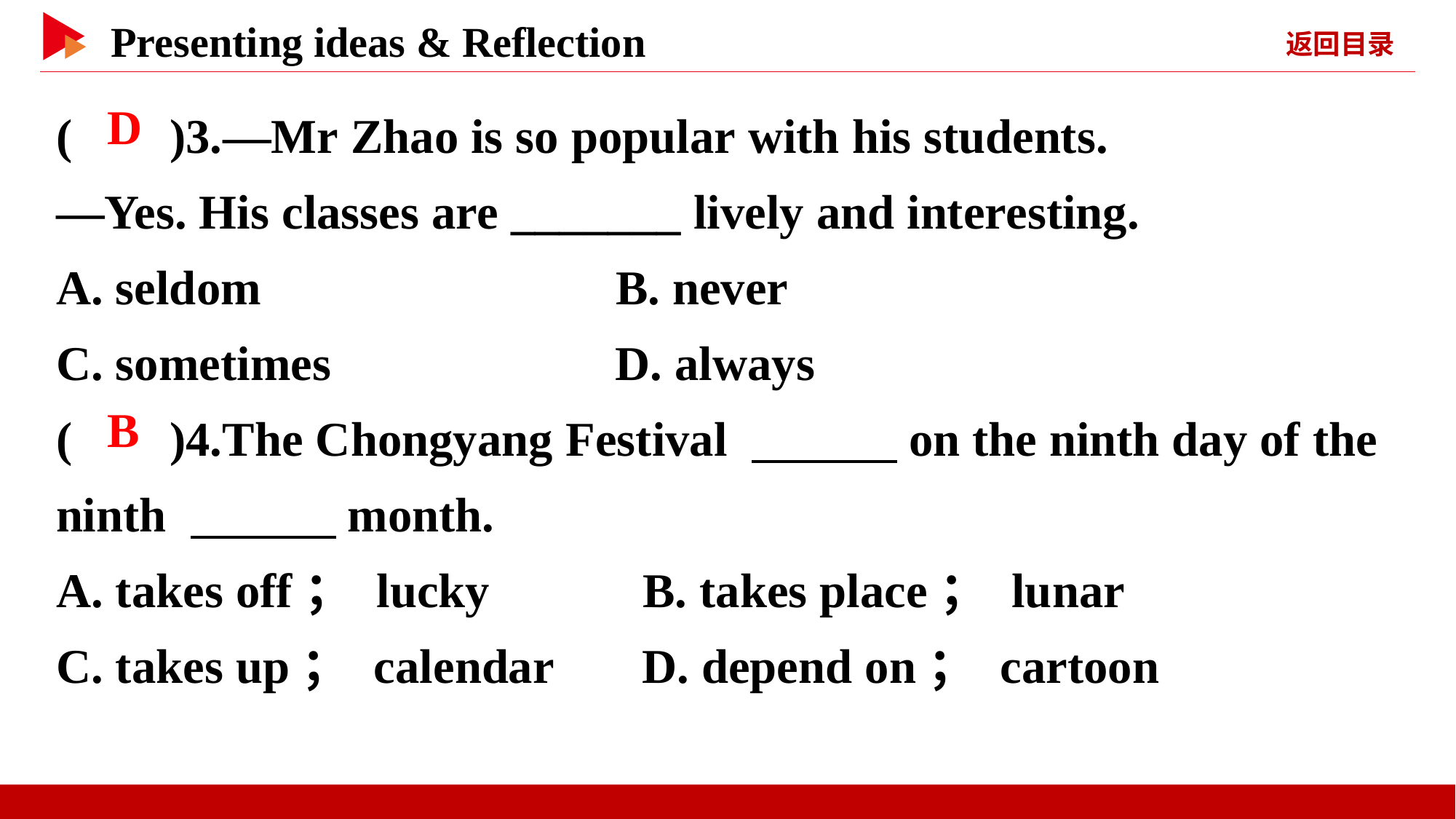

(        )3.—Mr Zhao is so popular with his students.
—Yes. His classes are _______ lively and interesting.
A. seldom	                            B. never
C. sometimes	                   D. always
(        )4.The Chongyang Festival 　　　on the ninth day of the ninth 　　　month.
A. takes off； lucky              B. takes place； lunar
C. takes up； calendar        D. depend on； cartoon

   D
   B